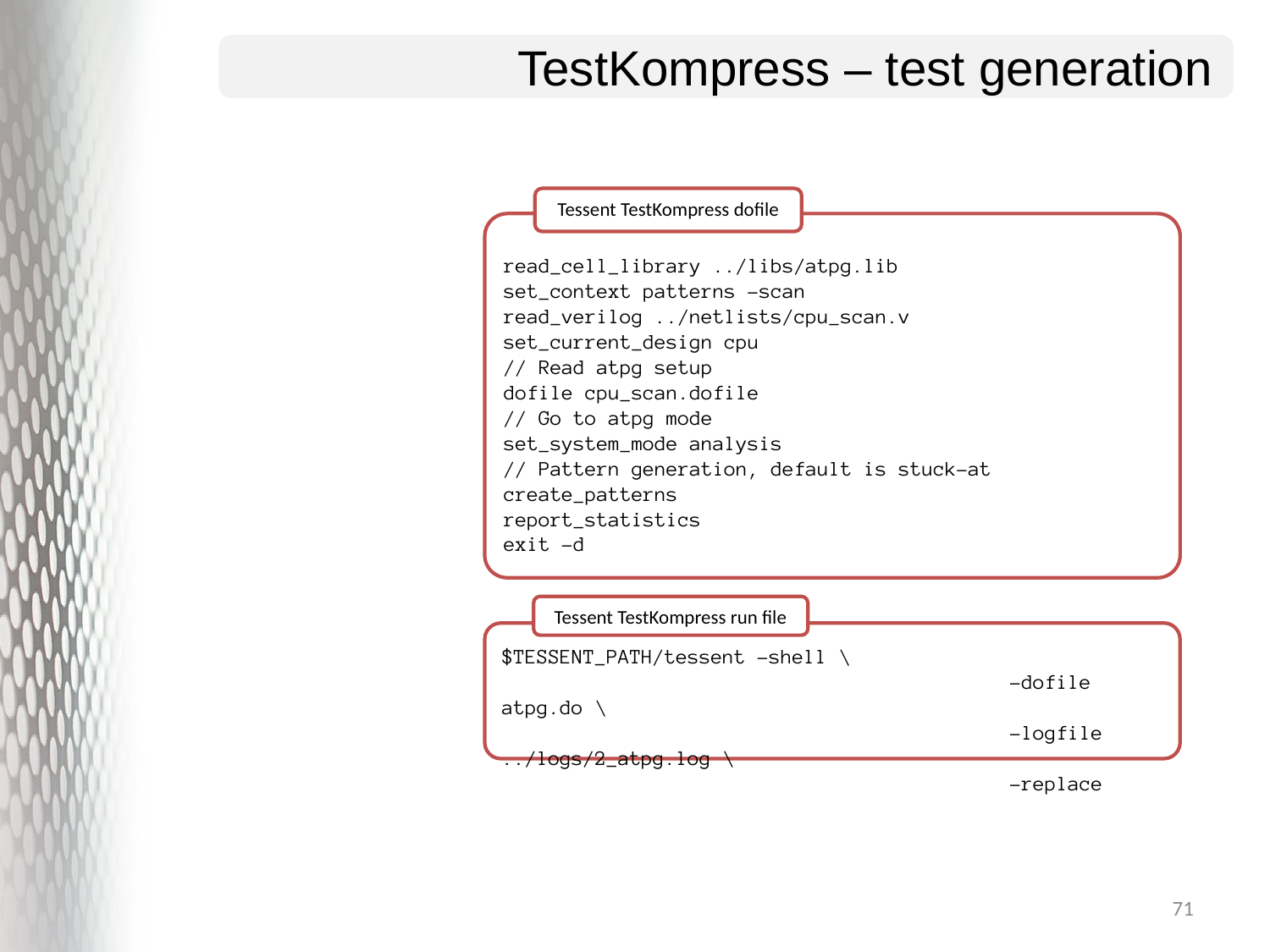

# TestKompress – test generation
Tessent TestKompress dofile

read_cell_library ../libs/atpg.lib
set_context patterns -scan
read_verilog ../netlists/cpu_scan.v
set_current_design cpu
// Read atpg setup
dofile cpu_scan.dofile
// Go to atpg mode
set_system_mode analysis
// Pattern generation, default is stuck-at
create_patterns
report_statistics
exit -d
Tessent TestKompress run file
$TESSENT_PATH/tessent -shell \
				-dofile atpg.do \
				-logfile ../logs/2_atpg.log \
				-replace
71